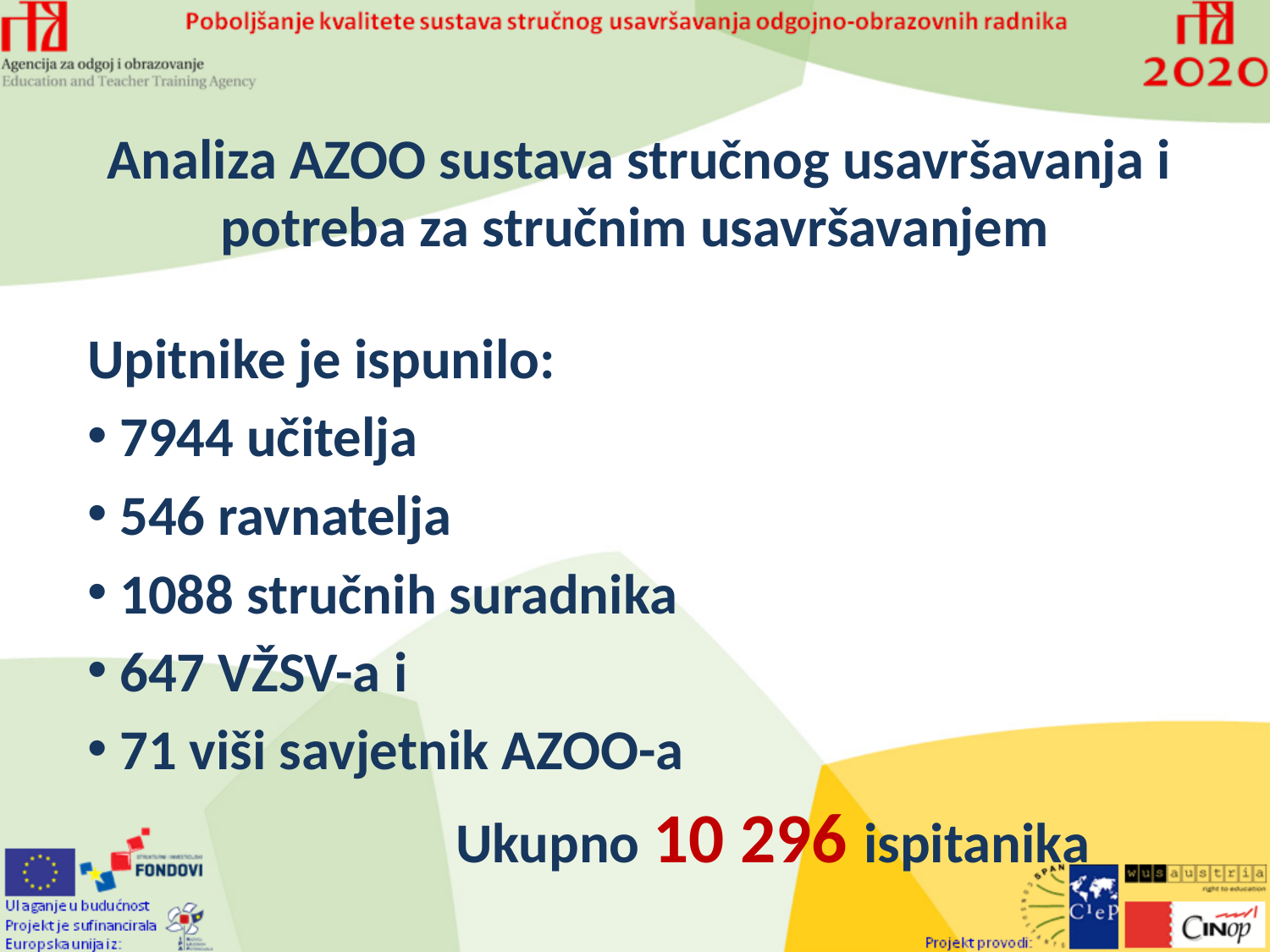

Analiza AZOO sustava stručnog usavršavanja i potreba za stručnim usavršavanjem
Upitnike je ispunilo:
 7944 učitelja
 546 ravnatelja
 1088 stručnih suradnika
 647 VŽSV-a i
 71 viši savjetnik AZOO-a
                             Ukupno 10 296 ispitanika